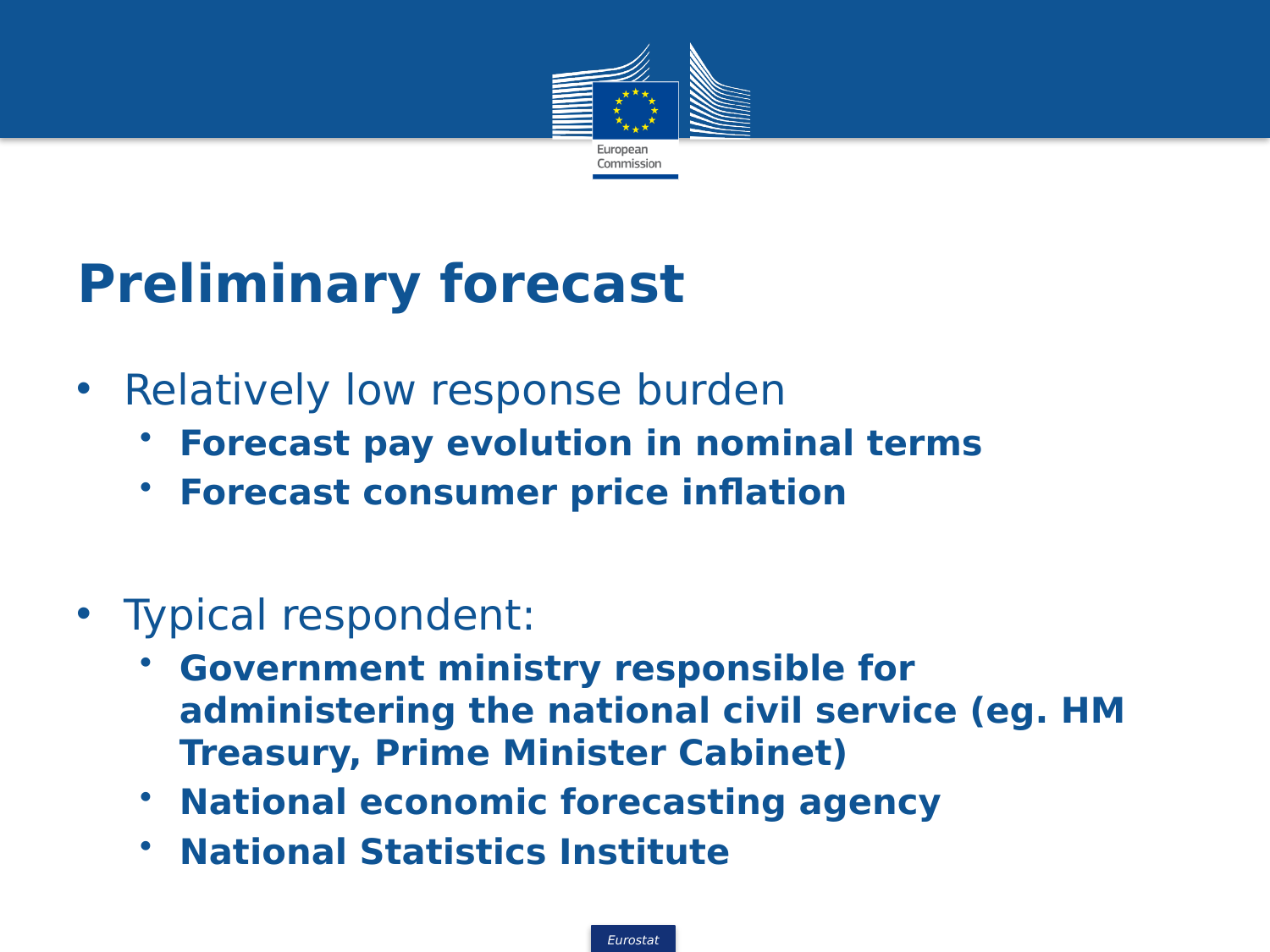

# Preliminary forecast
Relatively low response burden
Forecast pay evolution in nominal terms
Forecast consumer price inflation

Typical respondent:
Government ministry responsible for administering the national civil service (eg. HM Treasury, Prime Minister Cabinet)
National economic forecasting agency
National Statistics Institute